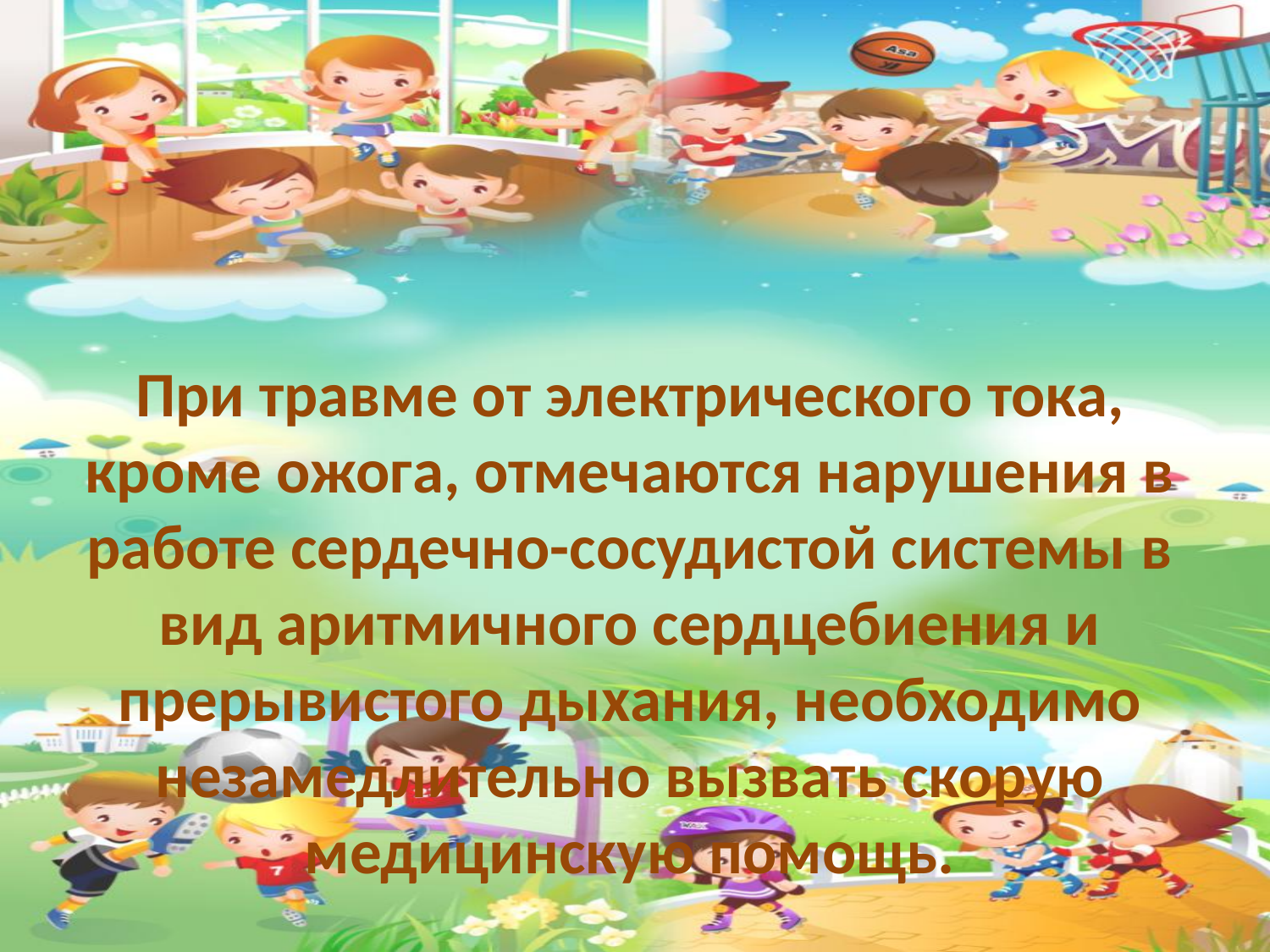

При травме от электрического тока, кроме ожога, отмечаются нарушения в работе сердечно-сосудистой системы в вид аритмичного сердцебиения и прерывистого дыхания, необходимо незамедлительно вызвать скорую медицинскую помощь.